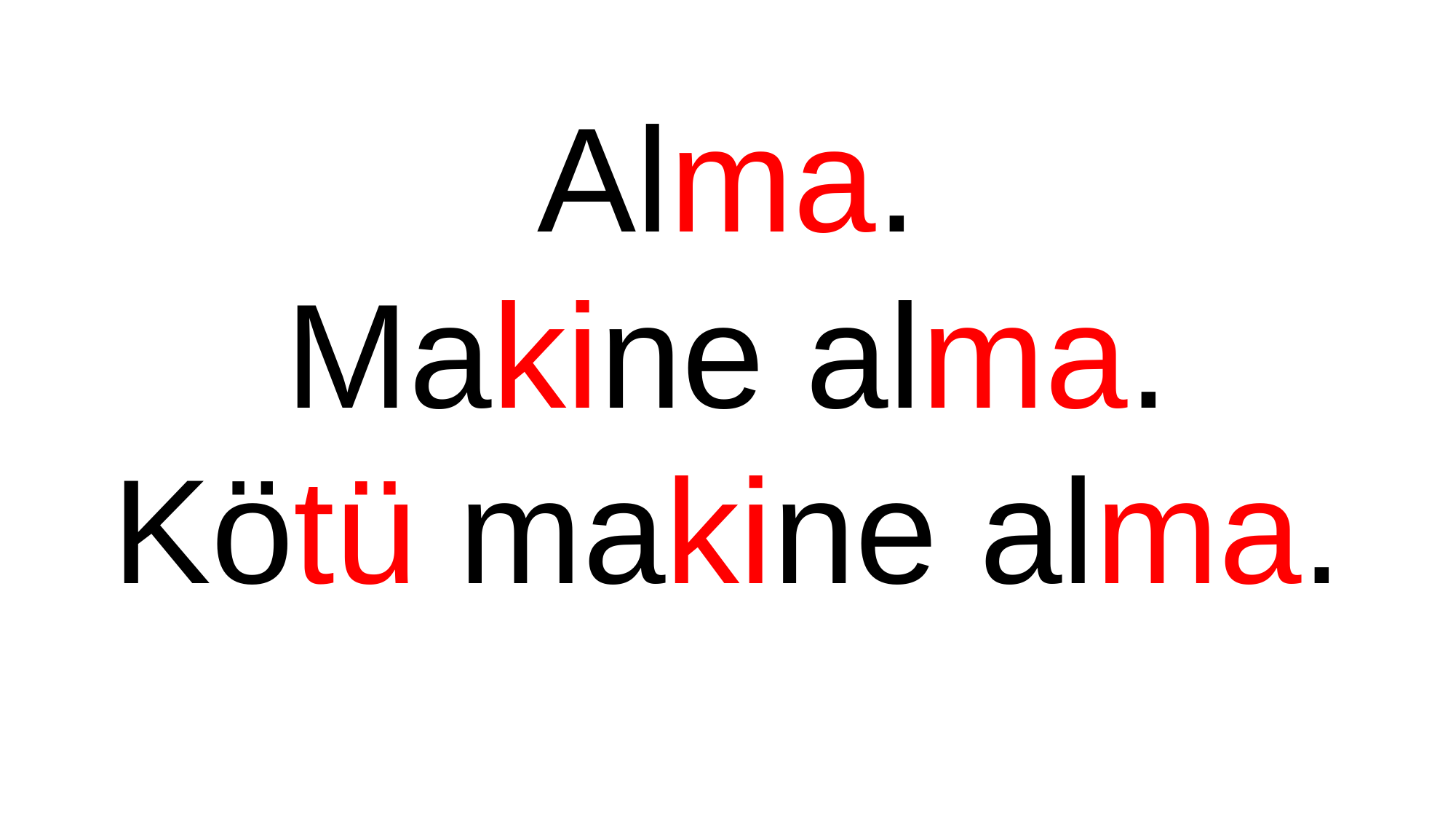

#
Alma.
Makine alma.
Kötü makine alma.